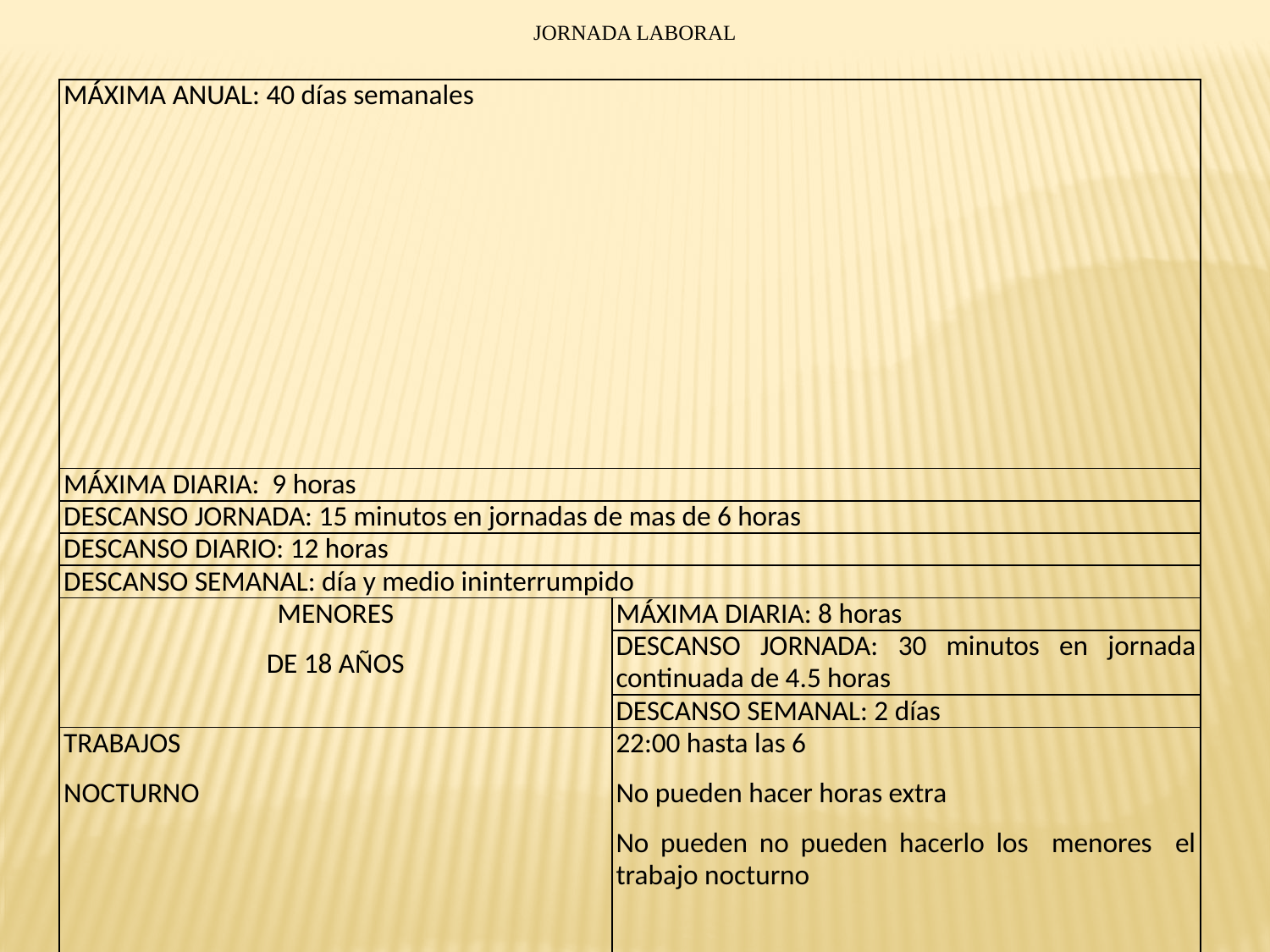

JORNADA LABORAL
| MÁXIMA ANUAL: 40 días semanales |  |
| --- | --- |
| MÁXIMA DIARIA: 9 horas |  |
| DESCANSO JORNADA: 15 minutos en jornadas de mas de 6 horas |  |
| DESCANSO DIARIO: 12 horas |  |
| DESCANSO SEMANAL: día y medio ininterrumpido |  |
| MENORES DE 18 AÑOS | MÁXIMA DIARIA: 8 horas |
|  | DESCANSO JORNADA: 30 minutos en jornada continuada de 4.5 horas |
|  | DESCANSO SEMANAL: 2 días |
| TRABAJOS NOCTURNO | 22:00 hasta las 6 No pueden hacer horas extra No pueden no pueden hacerlo los menores el trabajo nocturno |